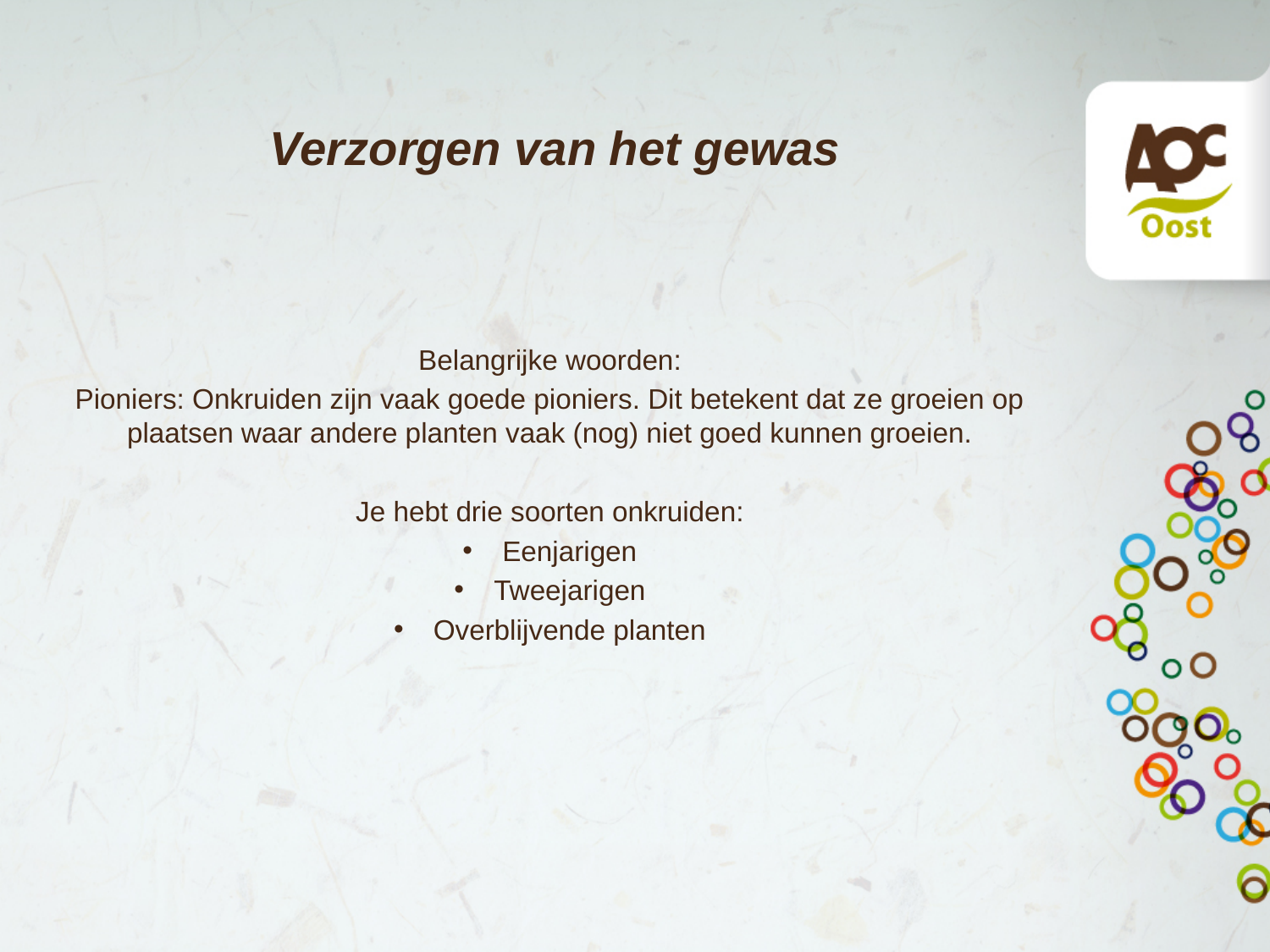

# Verzorgen van het gewas

Belangrijke woorden:
Pioniers: Onkruiden zijn vaak goede pioniers. Dit betekent dat ze groeien op plaatsen waar andere planten vaak (nog) niet goed kunnen groeien.

Je hebt drie soorten onkruiden:
Eenjarigen
Tweejarigen
Overblijvende planten